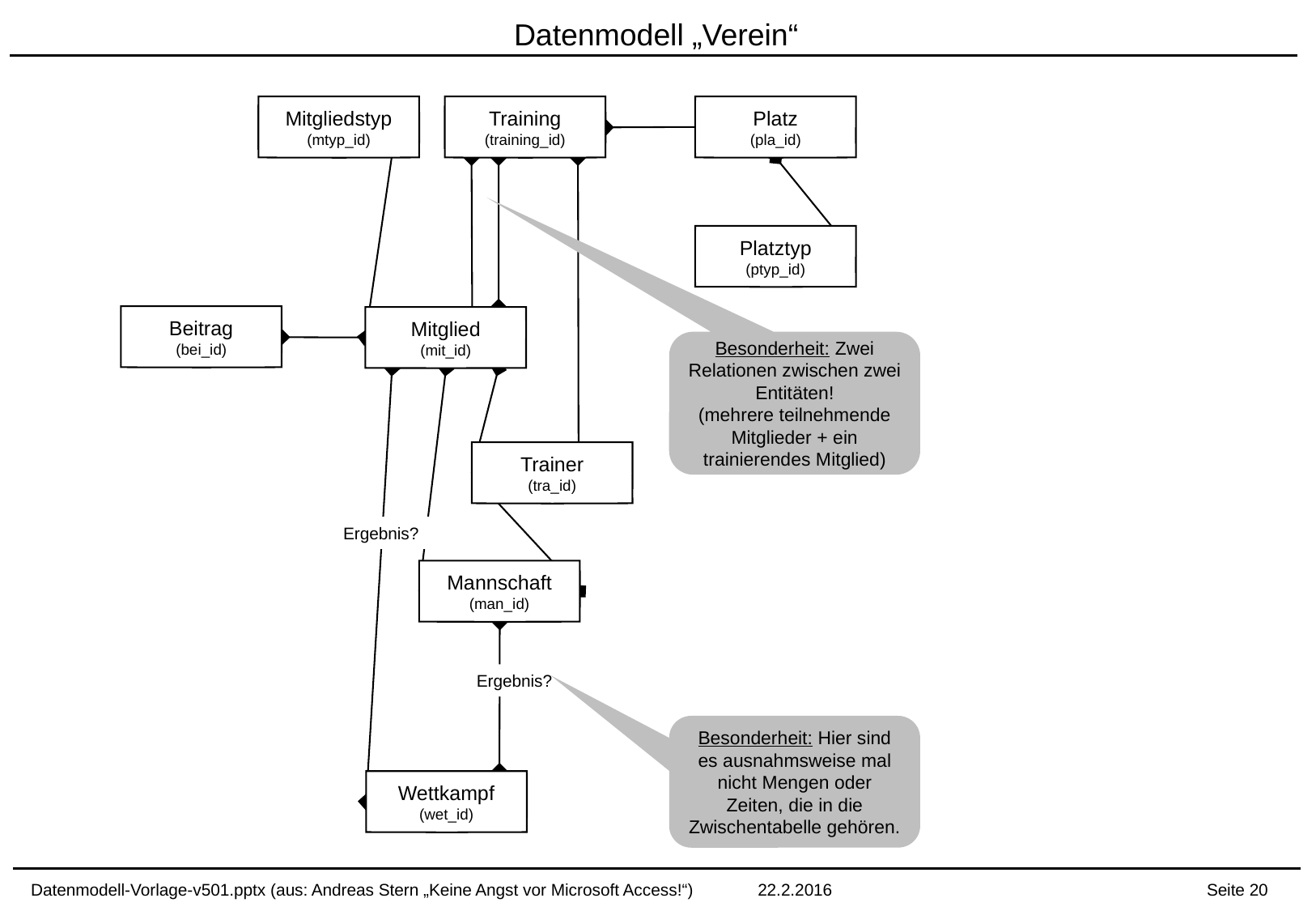

# Datenmodell „Verein“
Mitgliedstyp
(mtyp_id)
Training
(training_id)
Platz
(pla_id)
Platztyp
(ptyp_id)
Beitrag
(bei_id)
Mitglied
(mit_id)
Besonderheit: Zwei Relationen zwischen zwei Entitäten!
(mehrere teilnehmende Mitglieder + ein trainierendes Mitglied)
Trainer
(tra_id)
Ergebnis?
Mannschaft
(man_id)
Ergebnis?
Besonderheit: Hier sind es ausnahmsweise mal nicht Mengen oder Zeiten, die in die Zwischentabelle gehören.
Wettkampf
(wet_id)